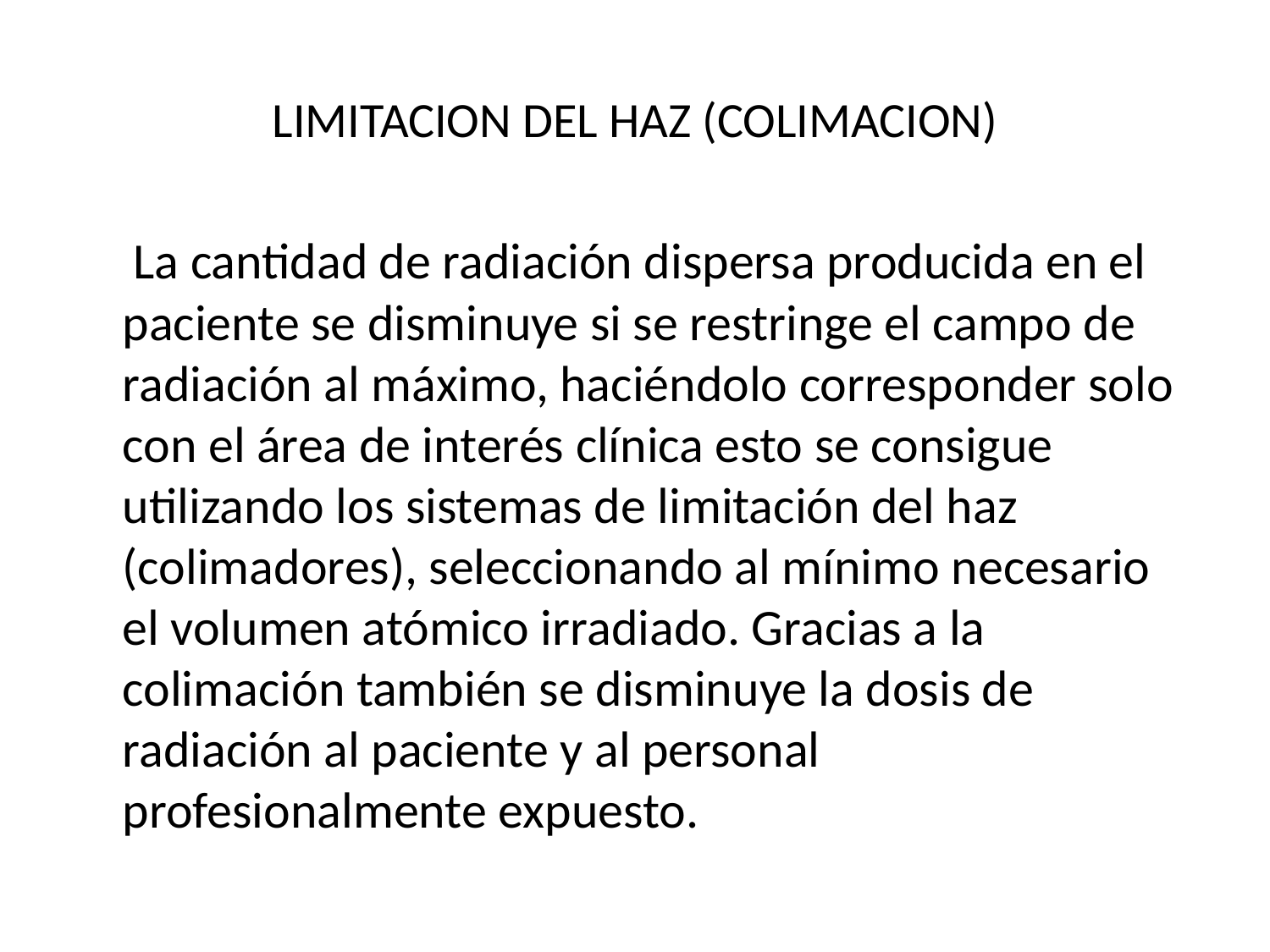

# LIMITACION DEL HAZ (COLIMACION)
     La cantidad de radiación dispersa producida en el paciente se disminuye si se restringe el campo de radiación al máximo, haciéndolo corresponder solo con el área de interés clínica esto se consigue utilizando los sistemas de limitación del haz (colimadores), seleccionando al mínimo necesario el volumen atómico irradiado. Gracias a la colimación también se disminuye la dosis de radiación al paciente y al personal profesionalmente expuesto.